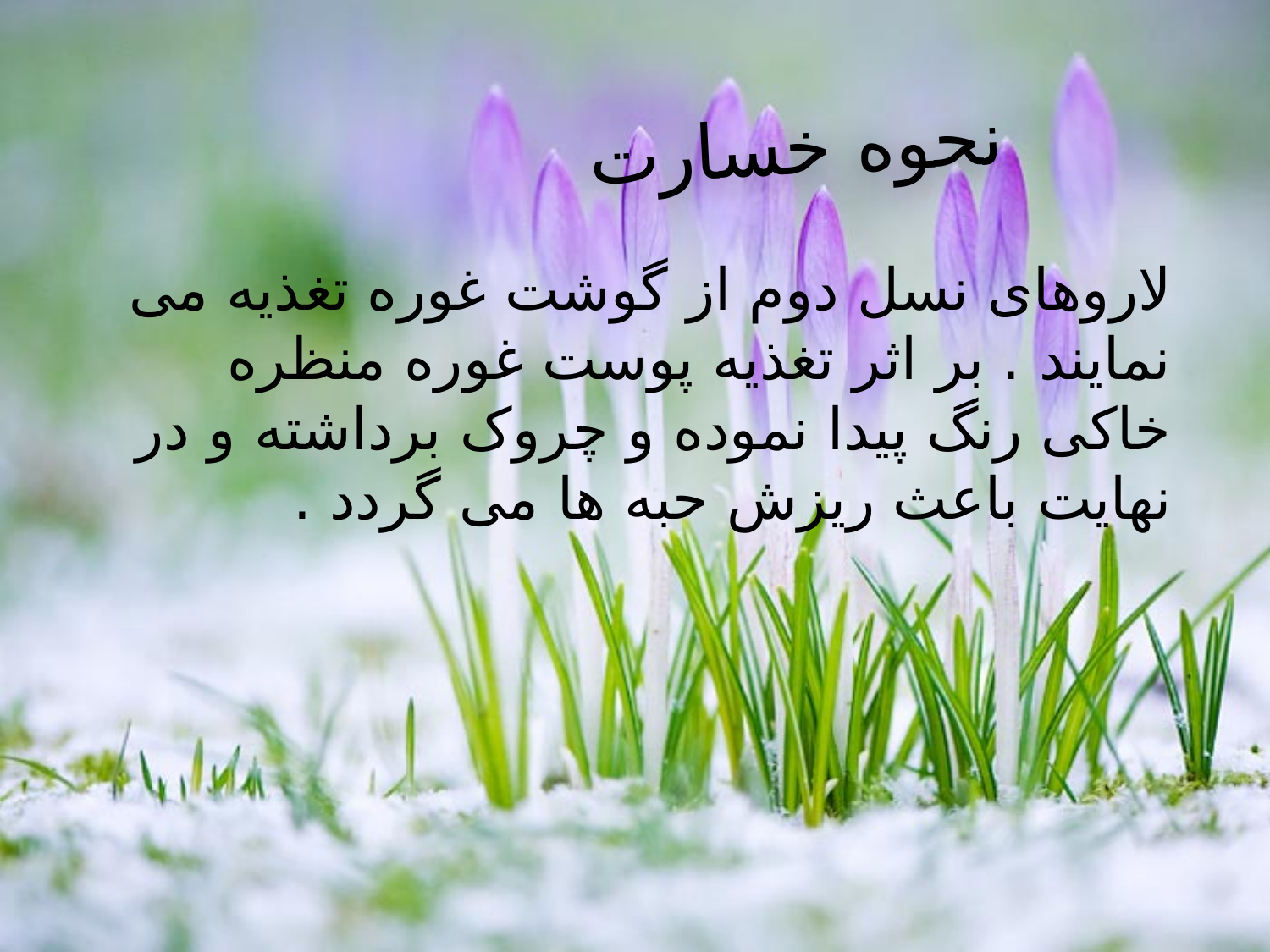

نحوه خسارت
# لاروهای نسل دوم از گوشت غوره تغذیه می نمایند . بر اثر تغذیه پوست غوره منظره خاکی رنگ پیدا نموده و چروک برداشته و در نهایت باعث ریزش حبه ها می گردد .